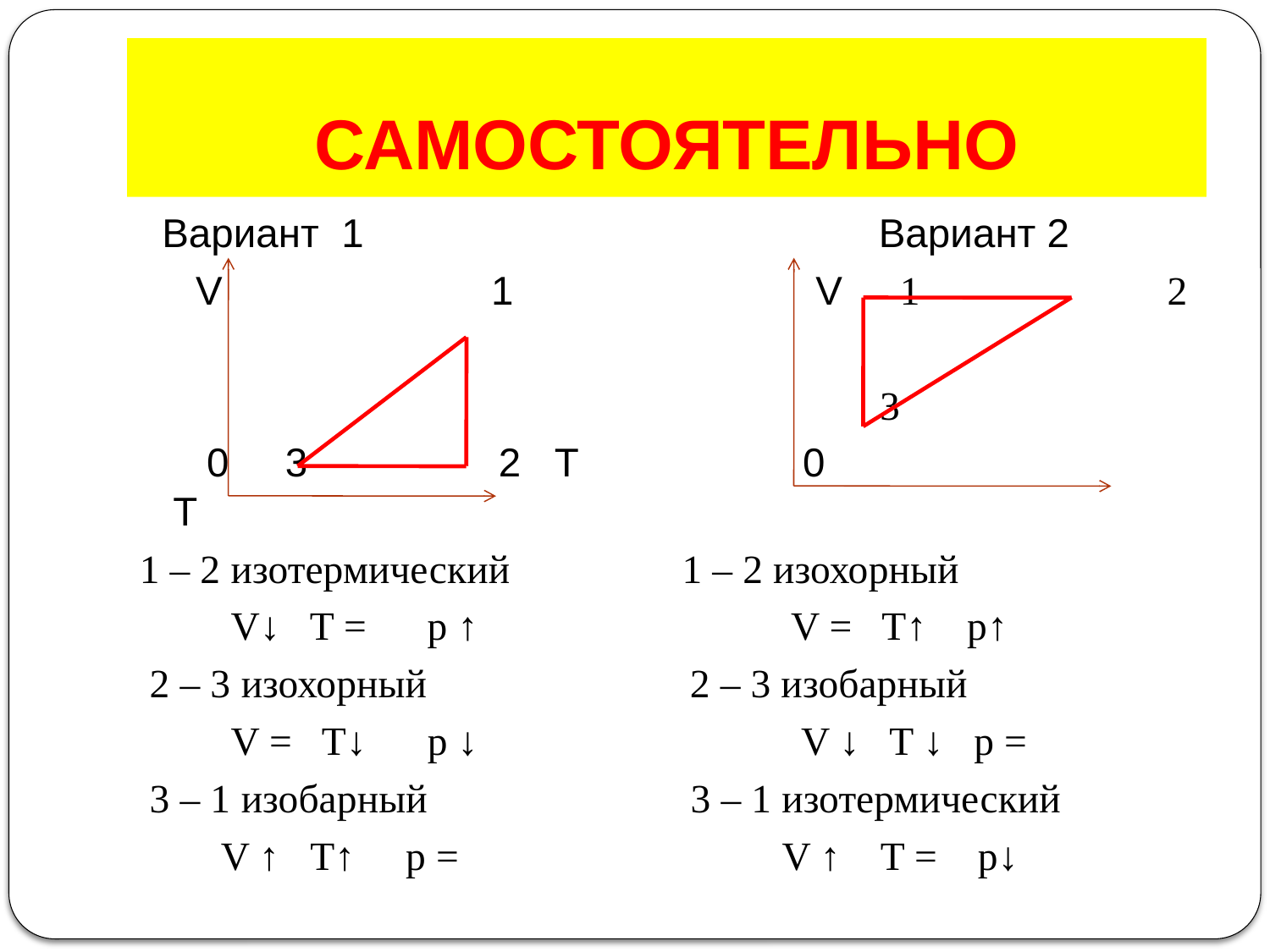

# САМОСТОЯТЕЛЬНО
  Вариант  1                                              Вариант 2
     V                        1                           V     1                      2

                                                                  3
      0     3                 2   T                    0                                T
1 – 2 изотермический                 1 – 2 изохорный
         V↓   T =      p ↑                               V =   T↑    p↑
 2 – 3 изохорный                          2 – 3 изобарный
         V =   T↓      p ↓                                V ↓   T ↓   p =
 3 – 1 изобарный                          3 – 1 изотермический
        V ↑   T↑     p =                                V ↑    T =    p↓